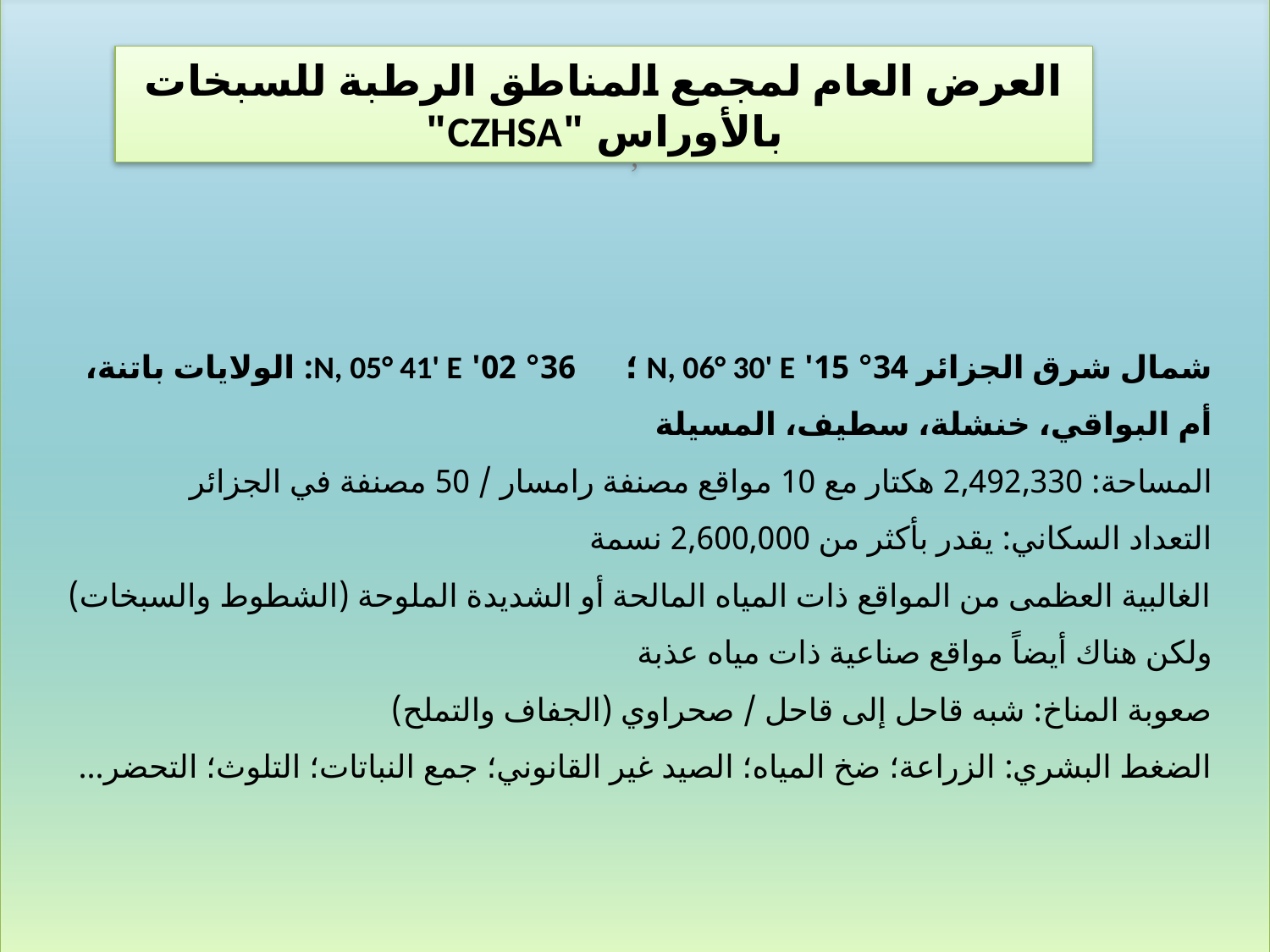

,
العرض العام لمجمع المناطق الرطبة للسبخات بالأوراس "CZHSA"
شمال شرق الجزائر 34° 15' N, 06° 30' E ؛      36° 02' N, 05° 41' E: الولايات باتنة، أم البواقي، خنشلة، سطيف، المسيلة
المساحة: 2,492,330 هكتار مع 10 مواقع مصنفة رامسار / 50 مصنفة في الجزائر
التعداد السكاني: يقدر بأكثر من 2,600,000 نسمة
الغالبية العظمى من المواقع ذات المياه المالحة أو الشديدة الملوحة (الشطوط والسبخات) ولكن هناك أيضاً مواقع صناعية ذات مياه عذبة
صعوبة المناخ: شبه قاحل إلى قاحل / صحراوي (الجفاف والتملح)
الضغط البشري: الزراعة؛ ضخ المياه؛ الصيد غير القانوني؛ جمع النباتات؛ التلوث؛ التحضر...